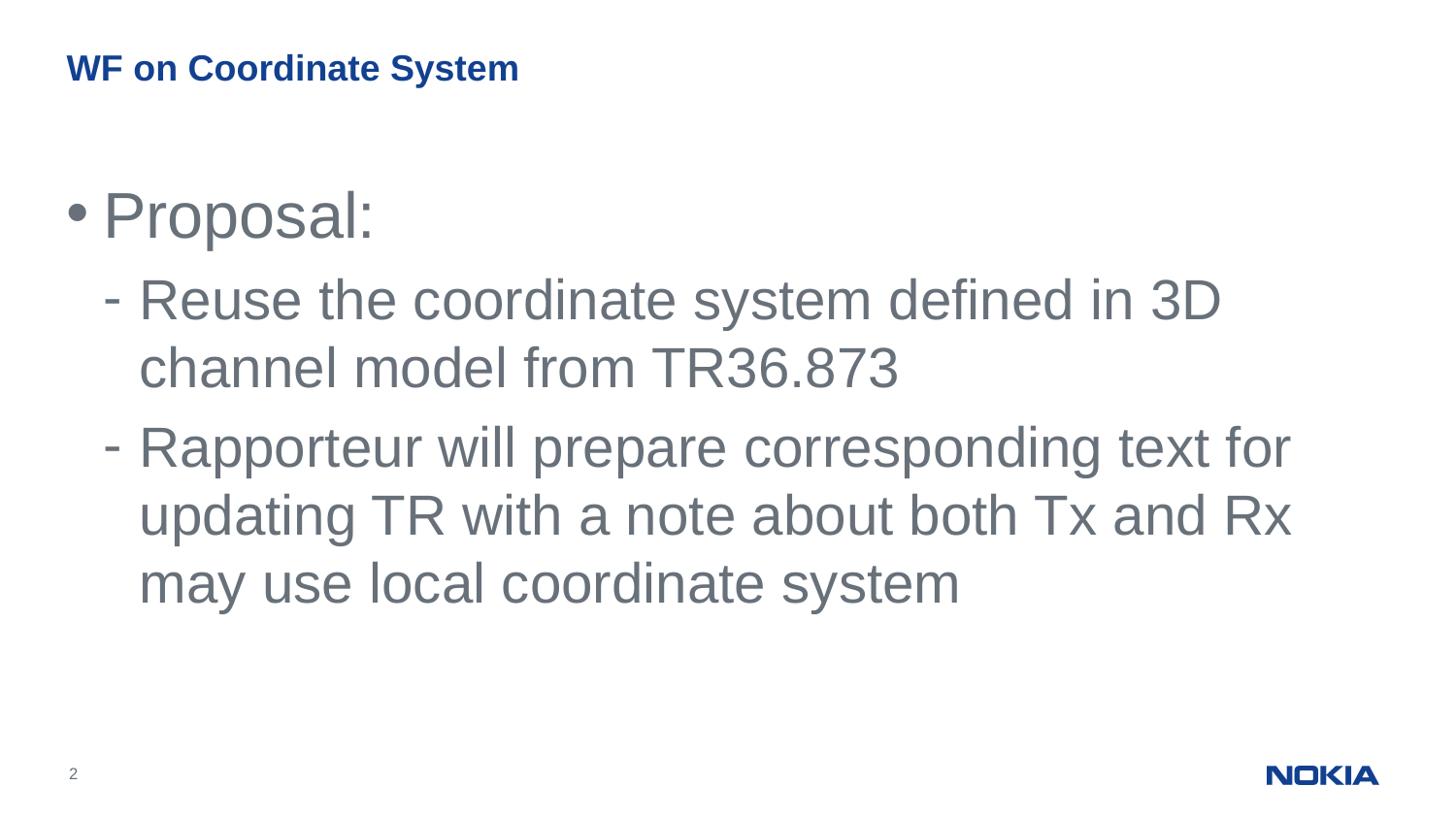

# WF on Coordinate System

Proposal:
Reuse the coordinate system defined in 3D channel model from TR36.873
Rapporteur will prepare corresponding text for updating TR with a note about both Tx and Rx may use local coordinate system